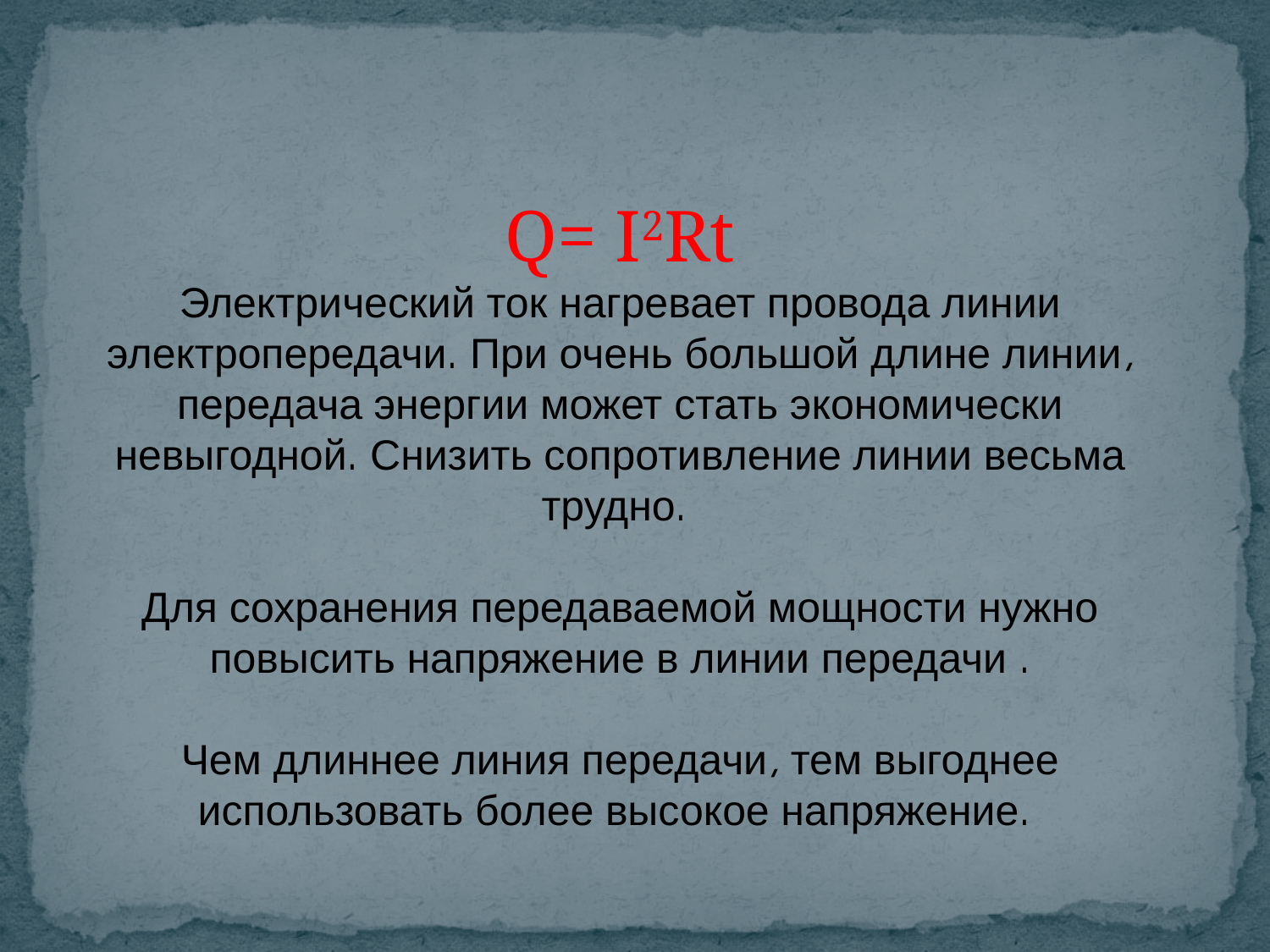

Q= I2Rt
Электрический ток нагревает провода линии электропередачи. При очень большой длине линии, передача энергии может стать экономически невыгодной. Снизить сопротивление линии весьма трудно.

Для сохранения передаваемой мощности нужно повысить напряжение в линии передачи .

Чем длиннее линия передачи, тем выгоднее использовать более высокое напряжение.